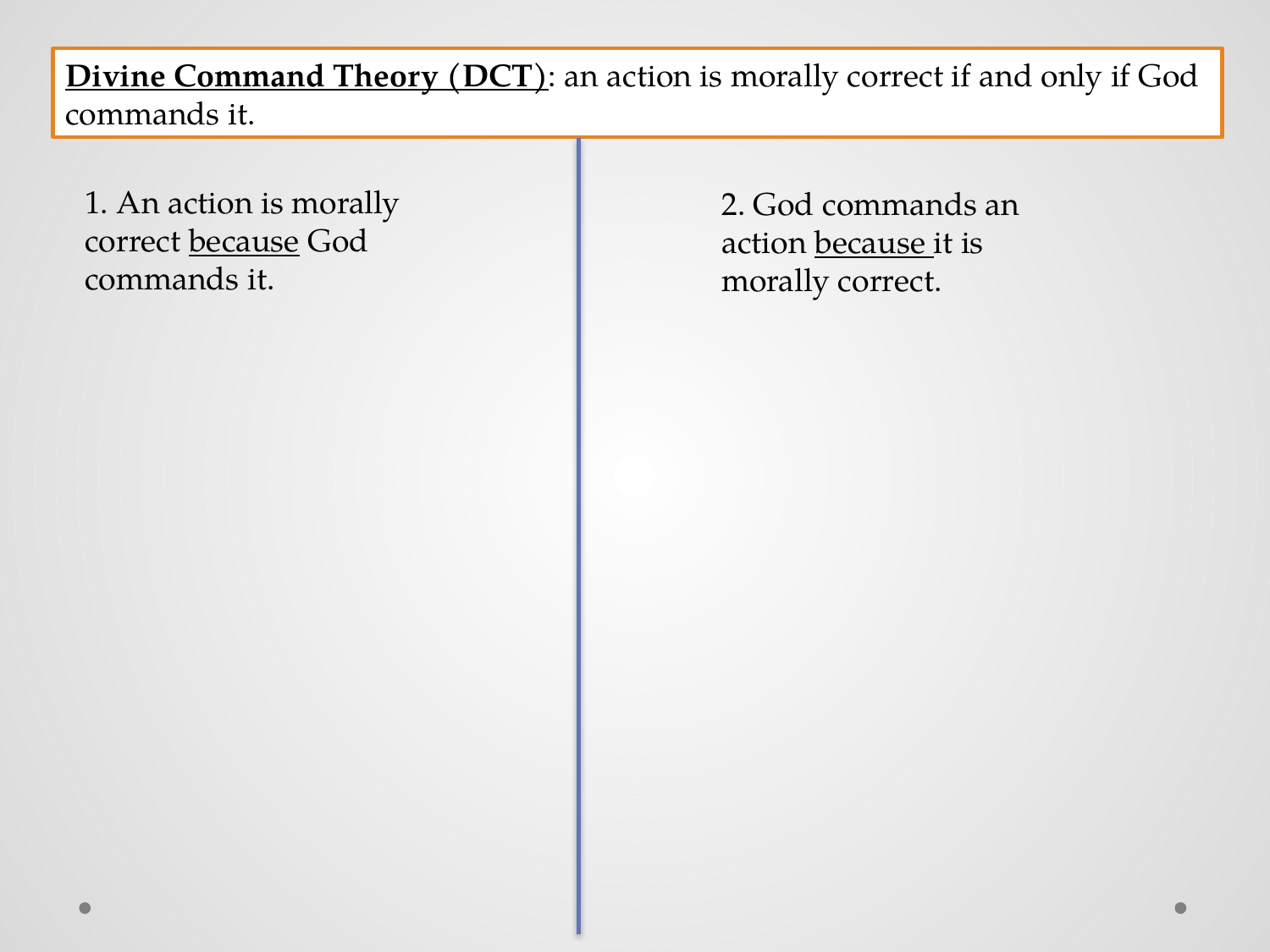

Divine Command Theory (DCT): an action is morally correct if and only if God commands it.
1. An action is morally correct because God commands it.
2. God commands an action because it is morally correct.